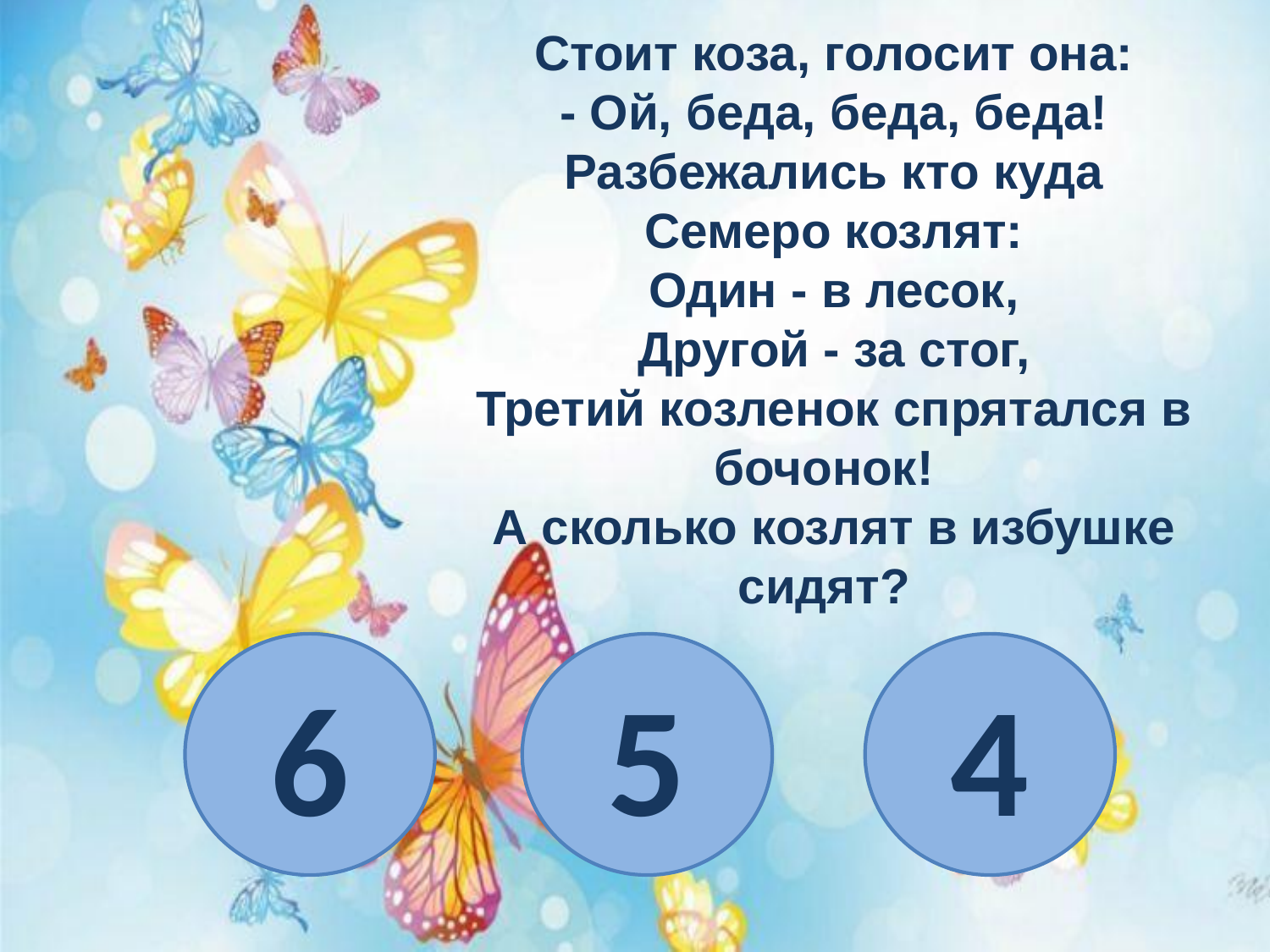

Стоит коза, голосит она:
- Ой, беда, беда, беда!
Разбежались кто куда
Семеро козлят:
Один - в лесок,
Другой - за стог,
Третий козленок спрятался в бочонок!
А сколько козлят в избушке сидят?
6
5
4